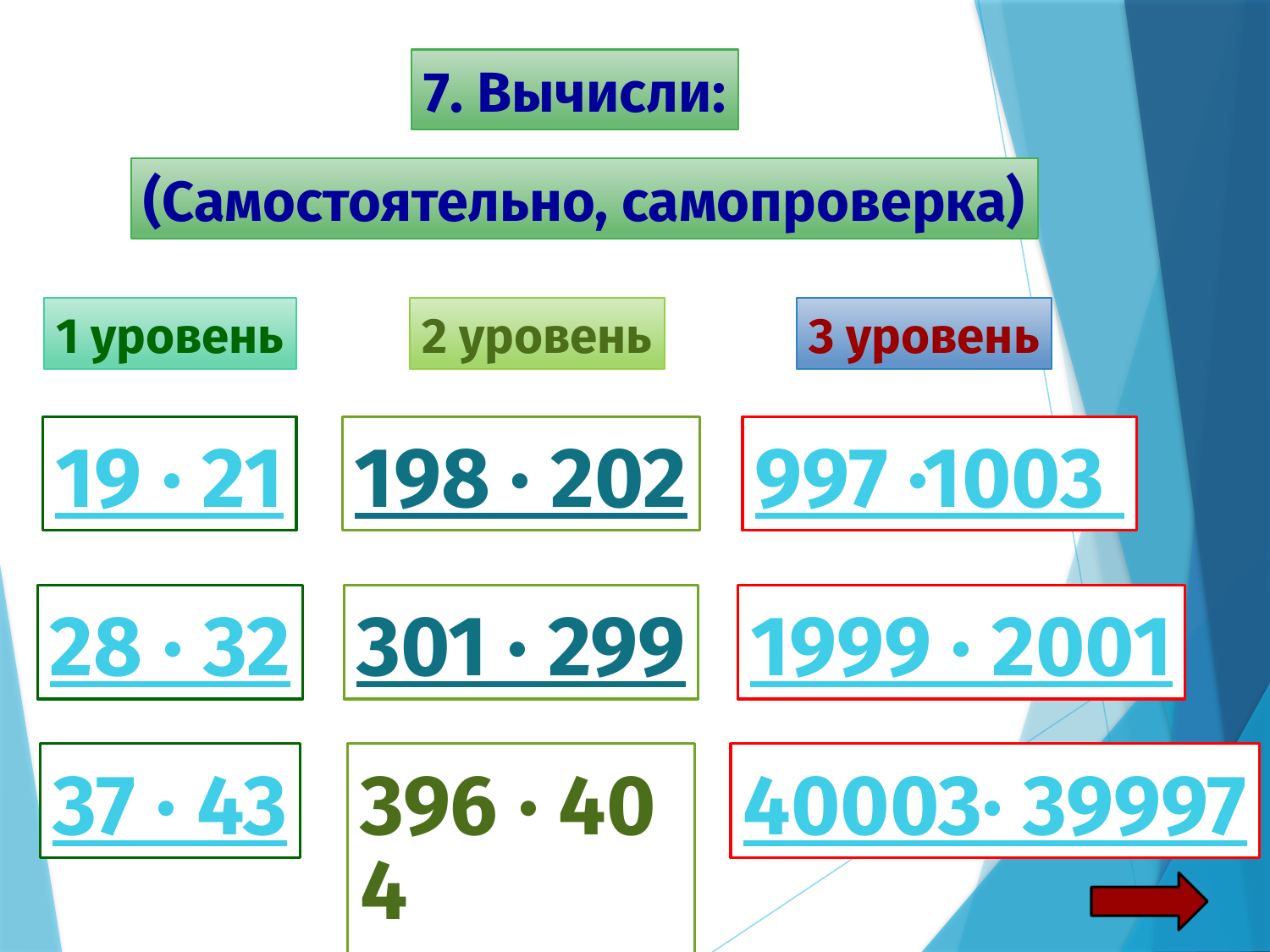

7. Вычисли:
(Самостоятельно, самопроверка)
1 уровень
2 уровень
3 уровень
19 · 21
198 · 202
997 ·1003
28 · 32
301 · 299
1999 · 2001
37 · 43
396 · 404
40003· 39997